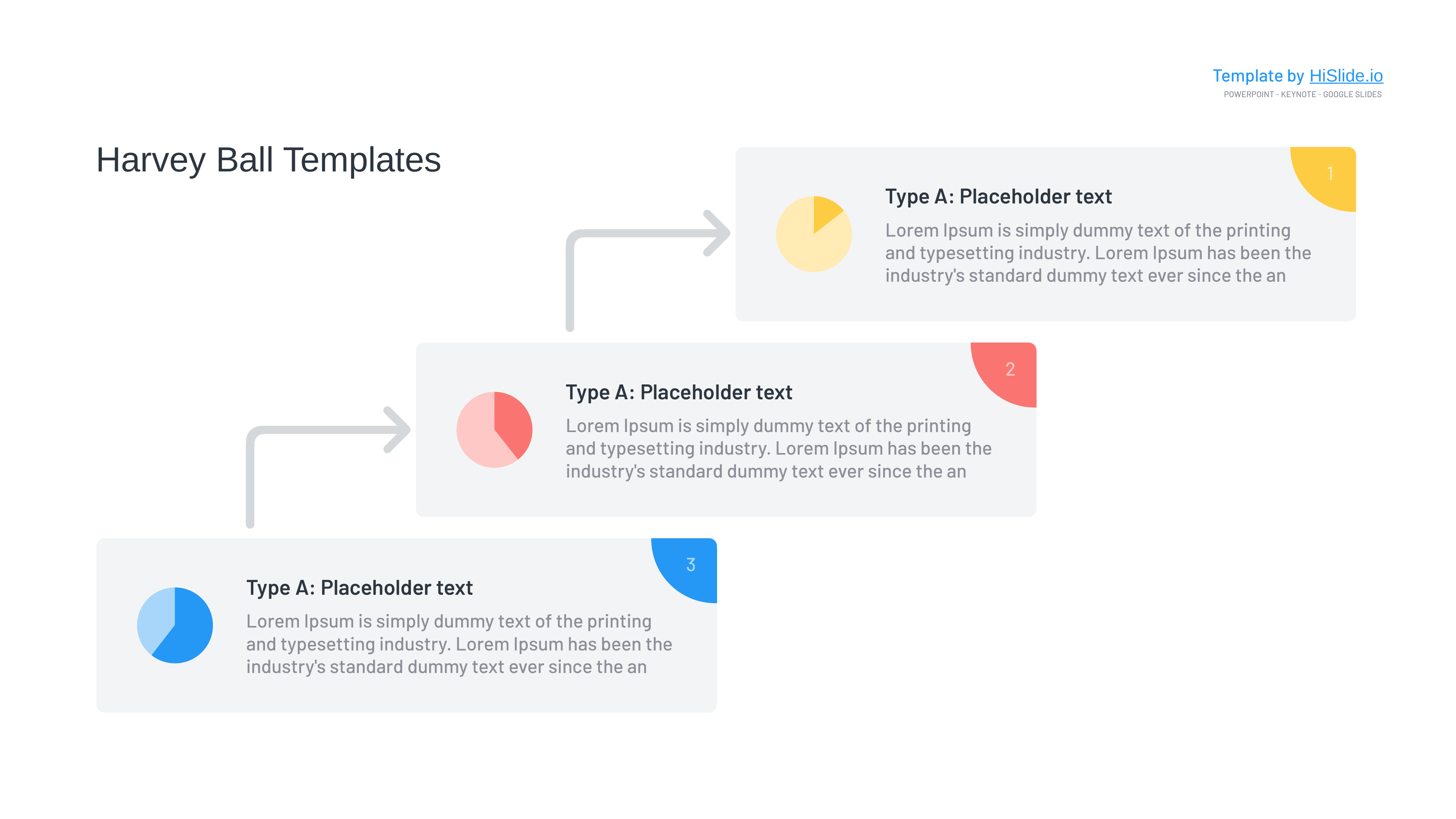

Template by HiSlide.io
PowerPoint - Keynote - Google Slides
Harvey Ball Templates

1
Type A: Placeholder text

Lorem Ipsum is simply dummy text of the printing and typesetting industry. Lorem Ipsum has been the industry's standard dummy text ever since the an

2
Type A: Placeholder text

Lorem Ipsum is simply dummy text of the printing and typesetting industry. Lorem Ipsum has been the industry's standard dummy text ever since the an

3
Type A: Placeholder text

Lorem Ipsum is simply dummy text of the printing and typesetting industry. Lorem Ipsum has been the industry's standard dummy text ever since the an